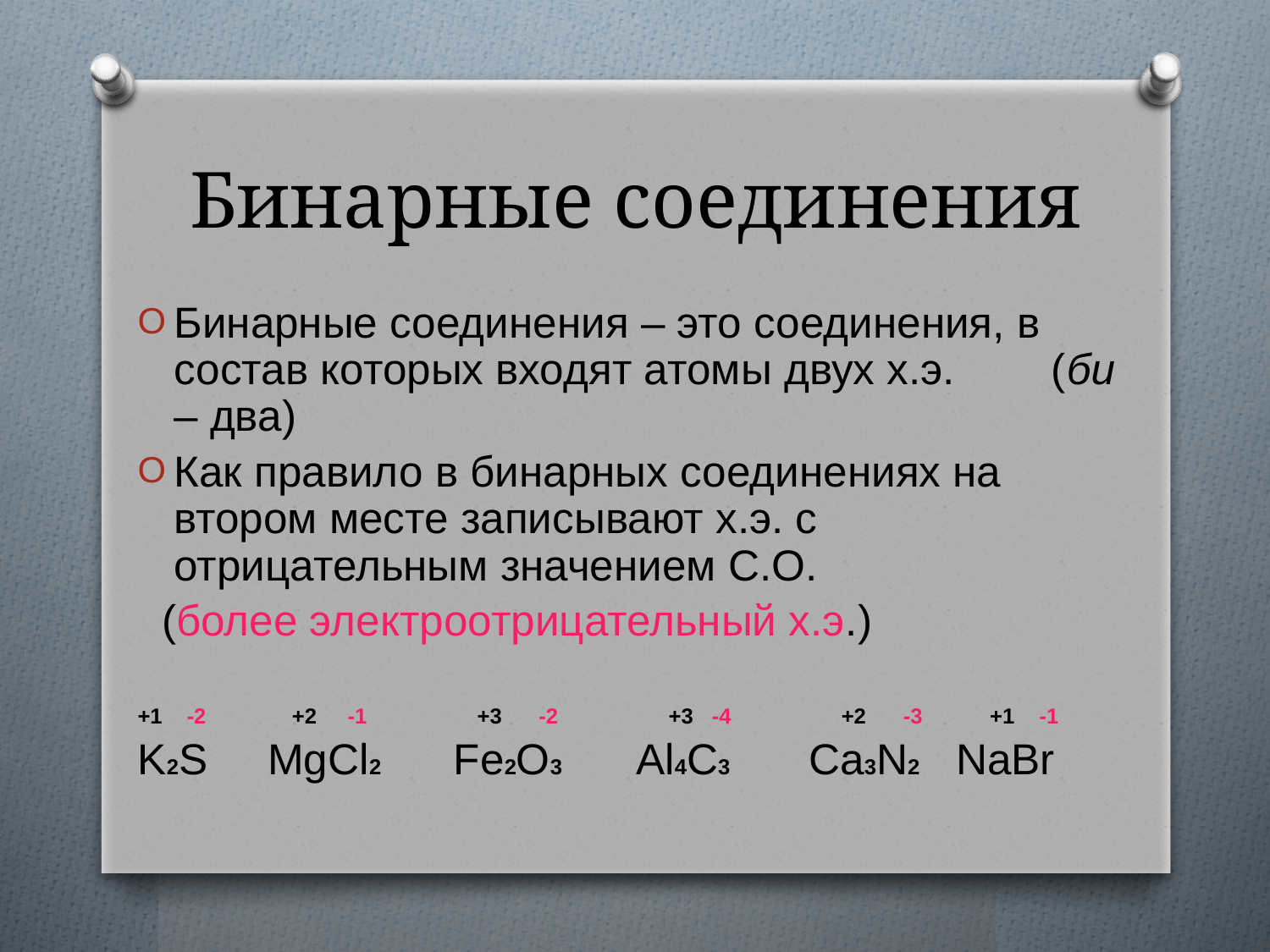

# Бинарные соединения
Бинарные соединения – это соединения, в состав которых входят атомы двух х.э.        (би – два)
Как правило в бинарных соединениях на втором месте записывают х.э. с отрицательным значением С.О.
  (более электроотрицательный х.э.)

+1    -2              +2     -1                  +3      -2                  +3   -4                  +2      -3           +1    -1
K2S     MgCl2      Fe2O3            Al4C3        Ca3N2    NaBr